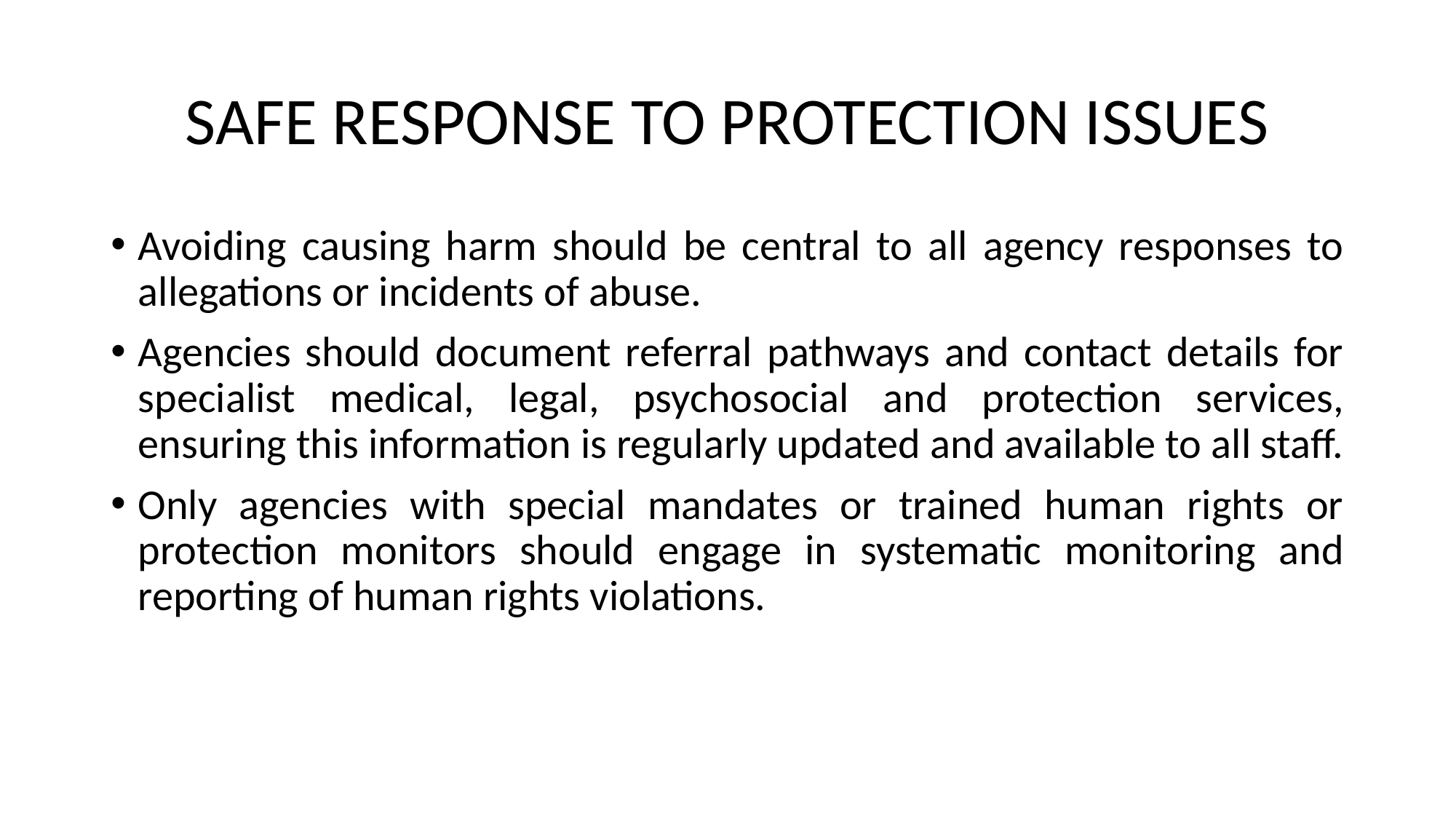

# SAFE RESPONSE TO PROTECTION ISSUES
Avoiding causing harm should be central to all agency responses to allegations or incidents of abuse.
Agencies should document referral pathways and contact details for specialist medical, legal, psychosocial and protection services, ensuring this information is regularly updated and available to all staff.
Only agencies with special mandates or trained human rights or protection monitors should engage in systematic monitoring and reporting of human rights violations.